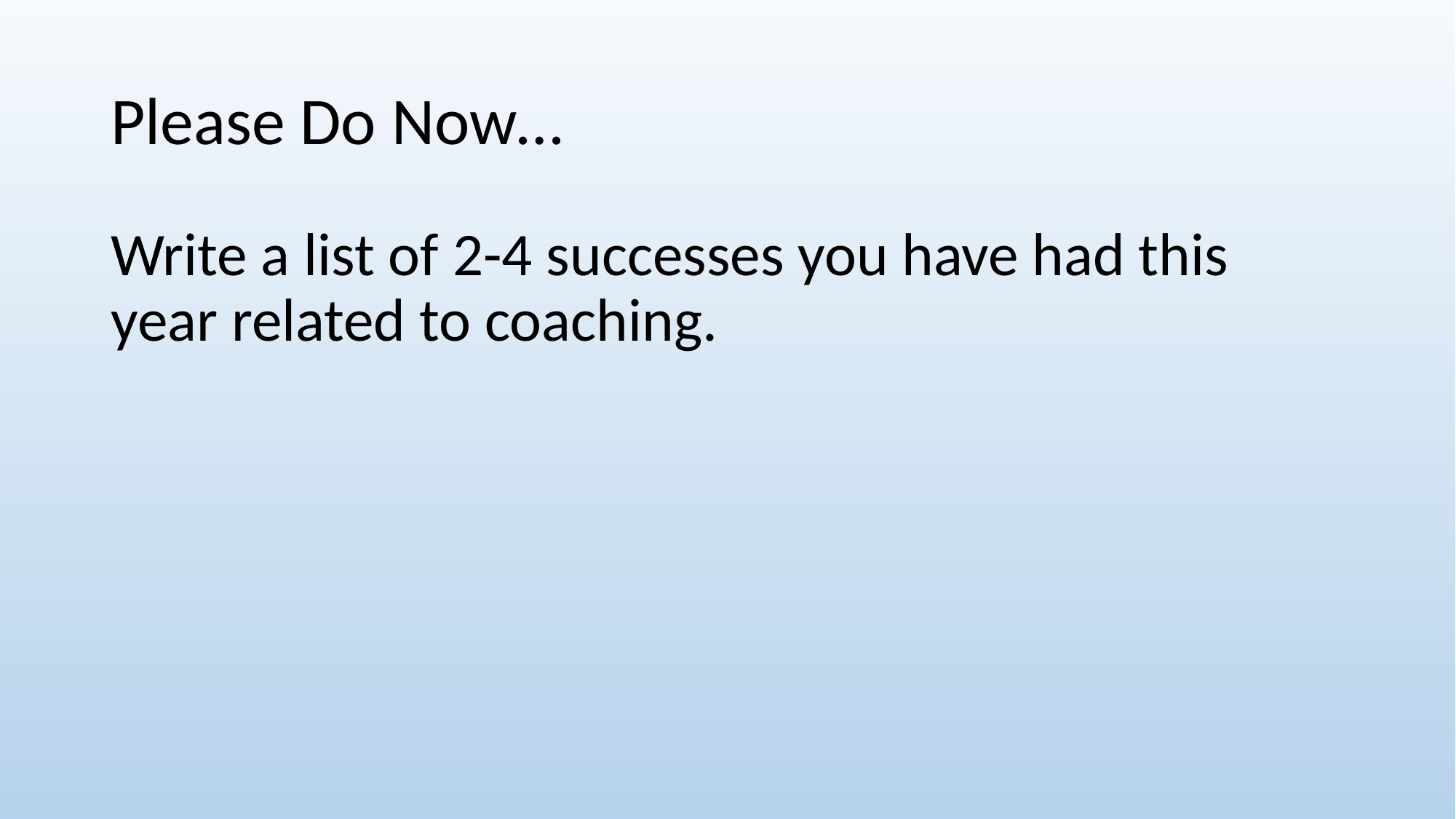

# Please Do Now…
Write a list of 2-4 successes you have had this year related to coaching.